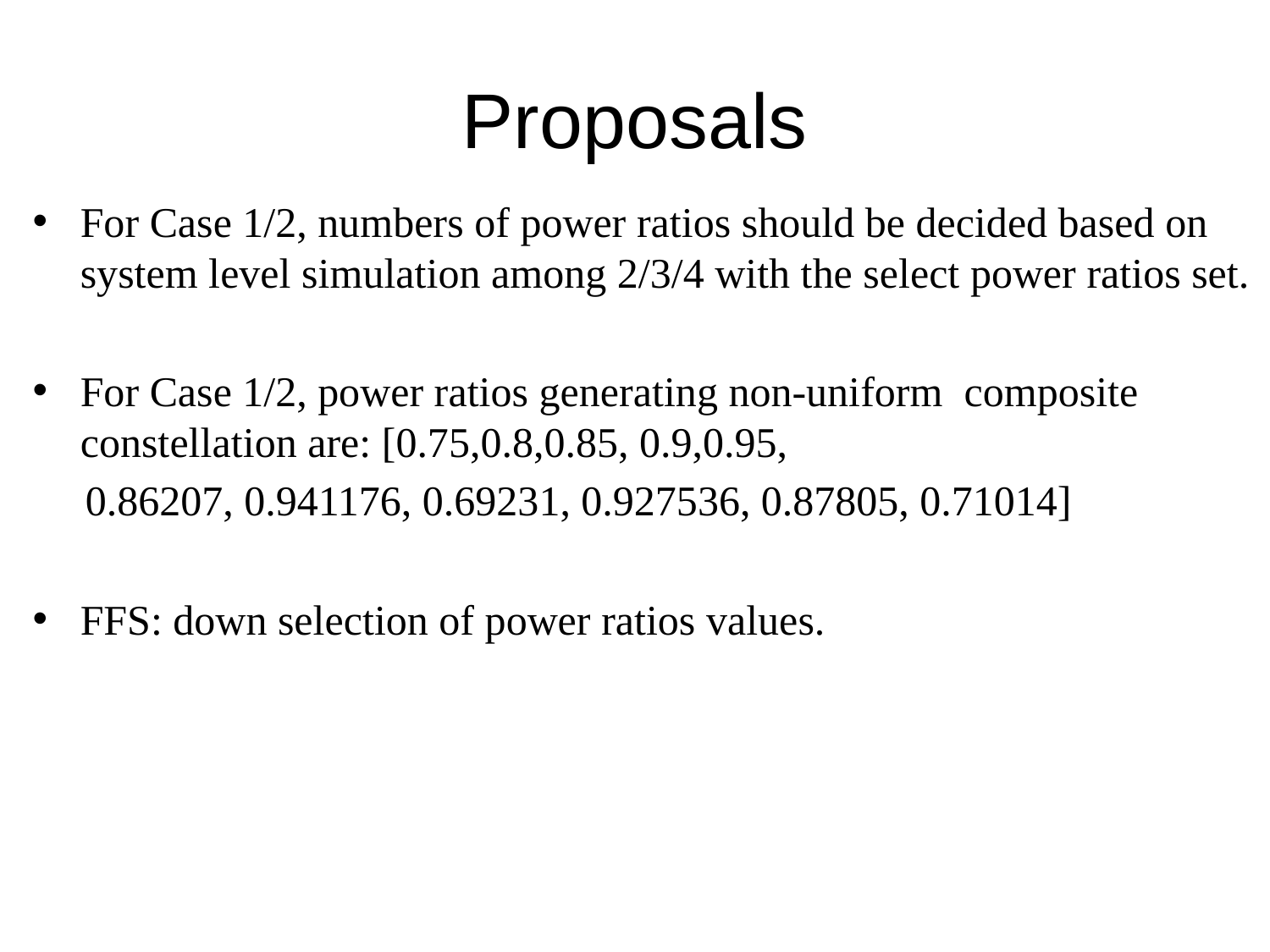

# Proposals
For Case 1/2, numbers of power ratios should be decided based on    system level simulation among 2/3/4 with the select power ratios set.

For Case 1/2, power ratios generating non-uniform  composite          constellation are: [0.75,0.8,0.85, 0.9,0.95,
     0.86207, 0.941176, 0.69231, 0.927536, 0.87805, 0.71014]

FFS: down selection of power ratios values.